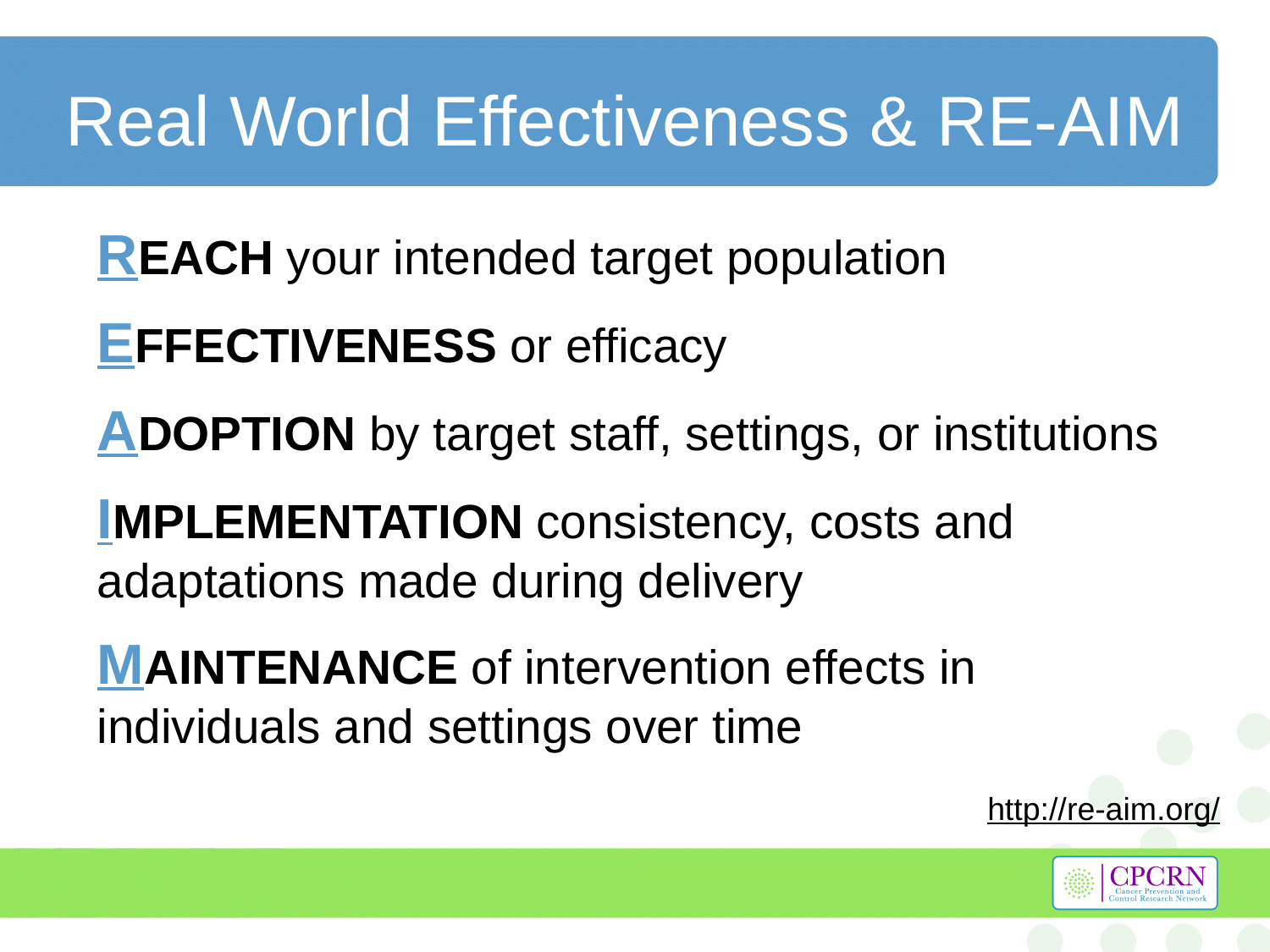

# Real World Effectiveness & RE-AIM
REACH your intended target population
EFFECTIVENESS or efficacy
ADOPTION by target staff, settings, or institutions
IMPLEMENTATION consistency, costs and adaptations made during delivery
MAINTENANCE of intervention effects in individuals and settings over time

http://re-aim.org/